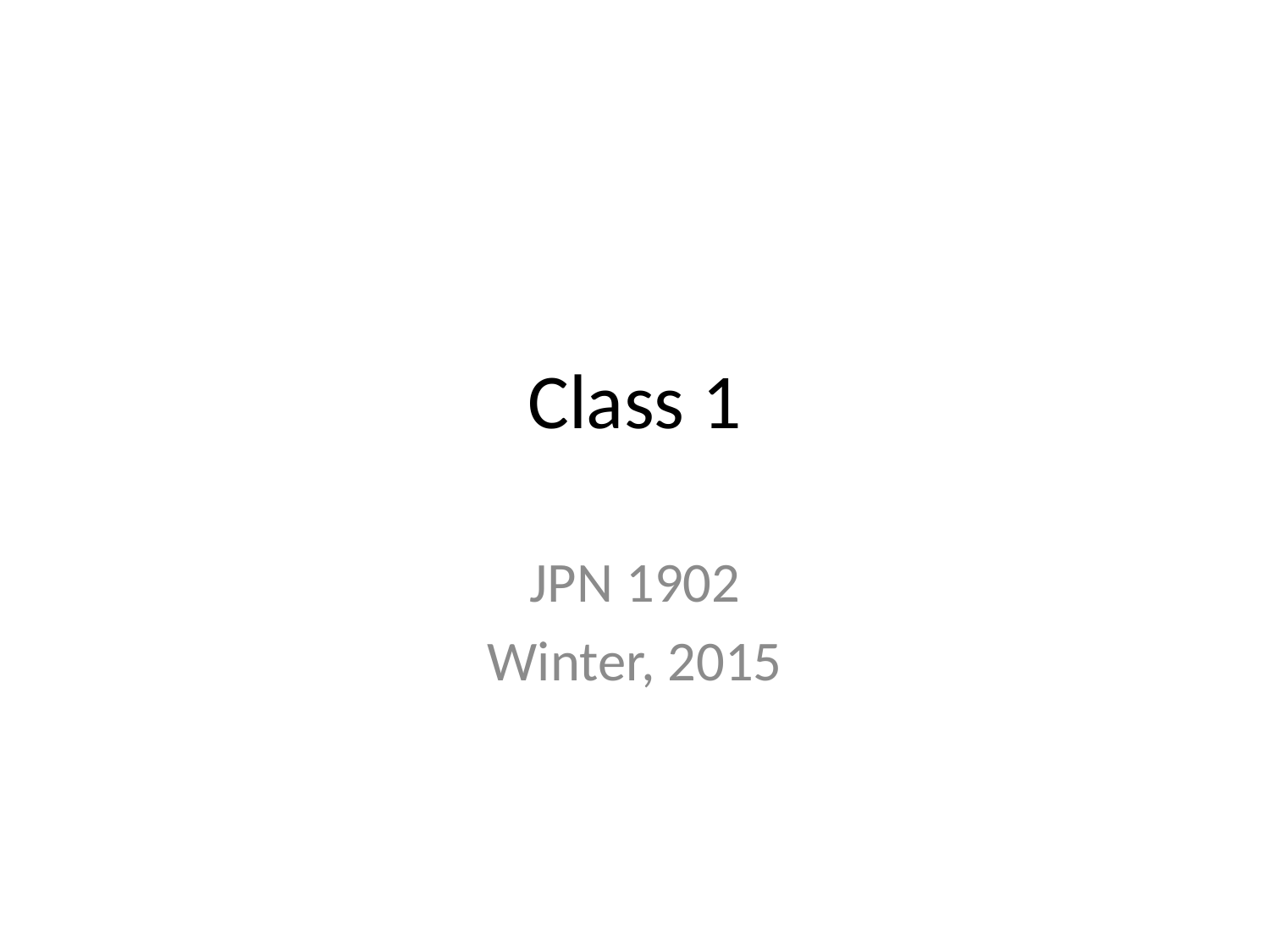

# Class 1
JPN 1902
Winter, 2015